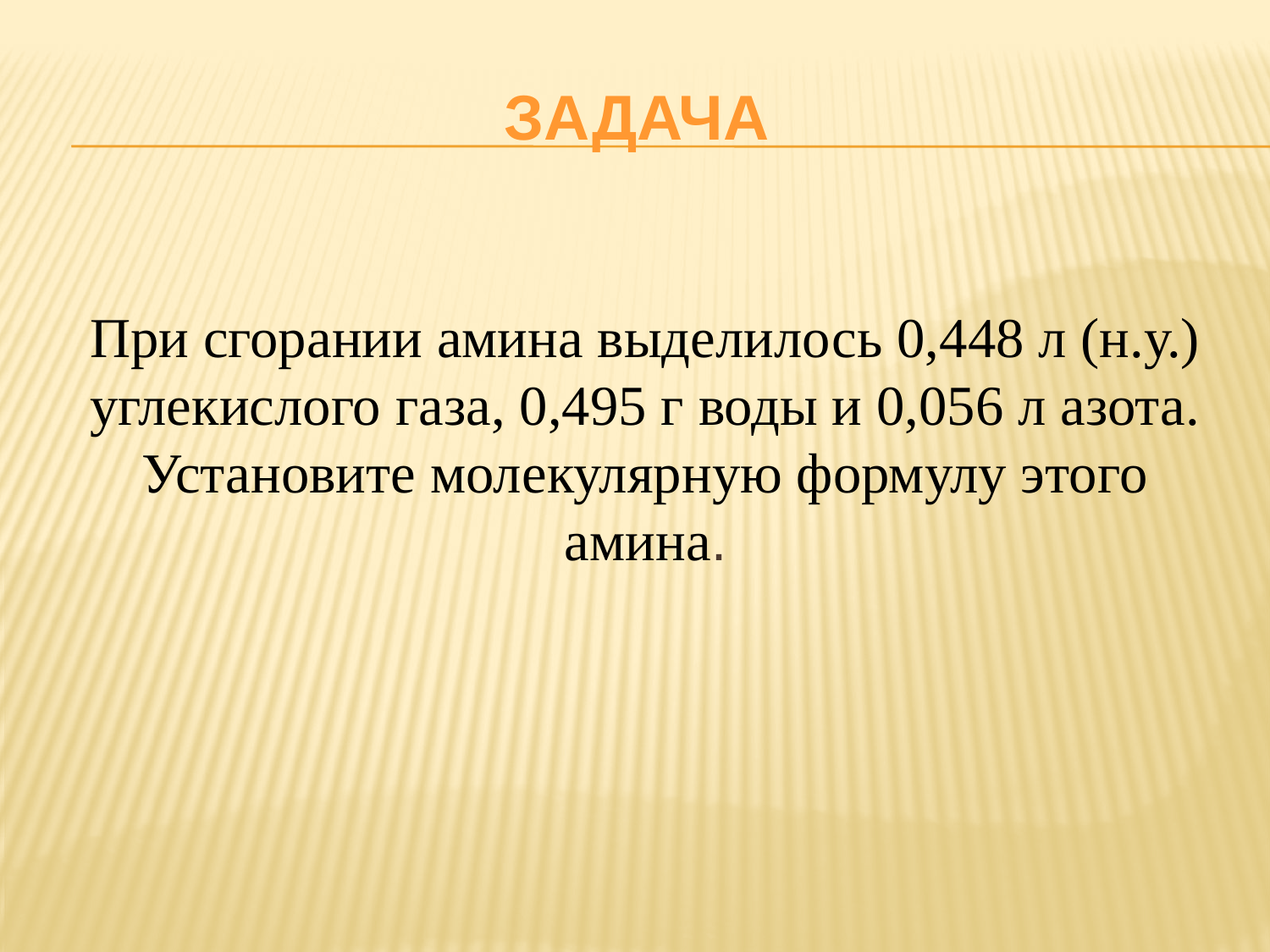

# Задача

При сгорании амина выделилось 0,448 л (н.у.) углекислого газа, 0,495 г воды и 0,056 л азота. Установите молекулярную формулу этого амина.